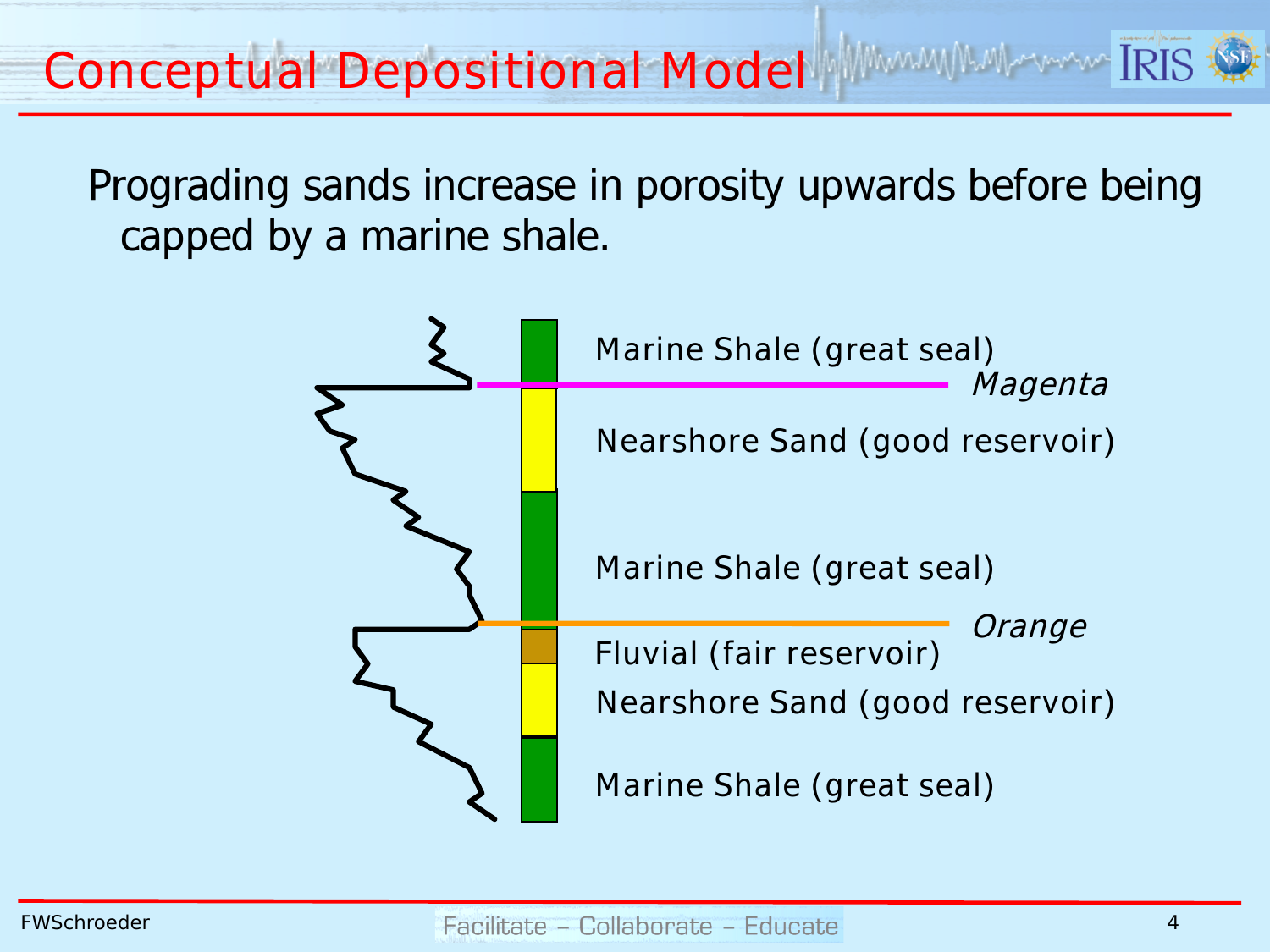

# Conceptual Depositional Model
Prograding sands increase in porosity upwards before being capped by a marine shale.

Marine Shale (great seal)
Magenta

Nearshore Sand (good reservoir)
Marine Shale (great seal)
Orange
Fluvial (fair reservoir)
Nearshore Sand (good reservoir)
Marine Shale (great seal)